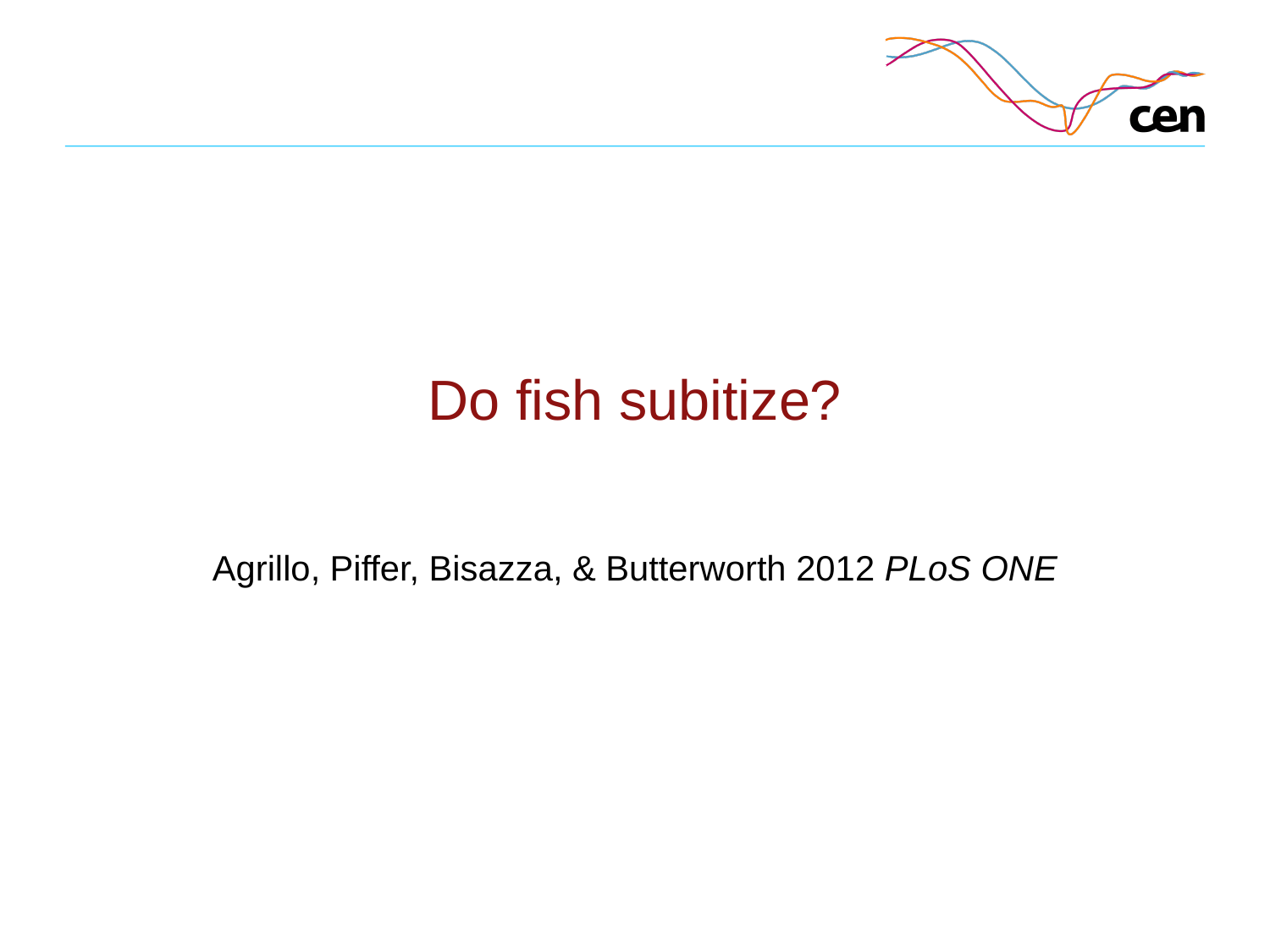

# Do fish subitize?
Agrillo, Piffer, Bisazza, & Butterworth 2012 PLoS ONE